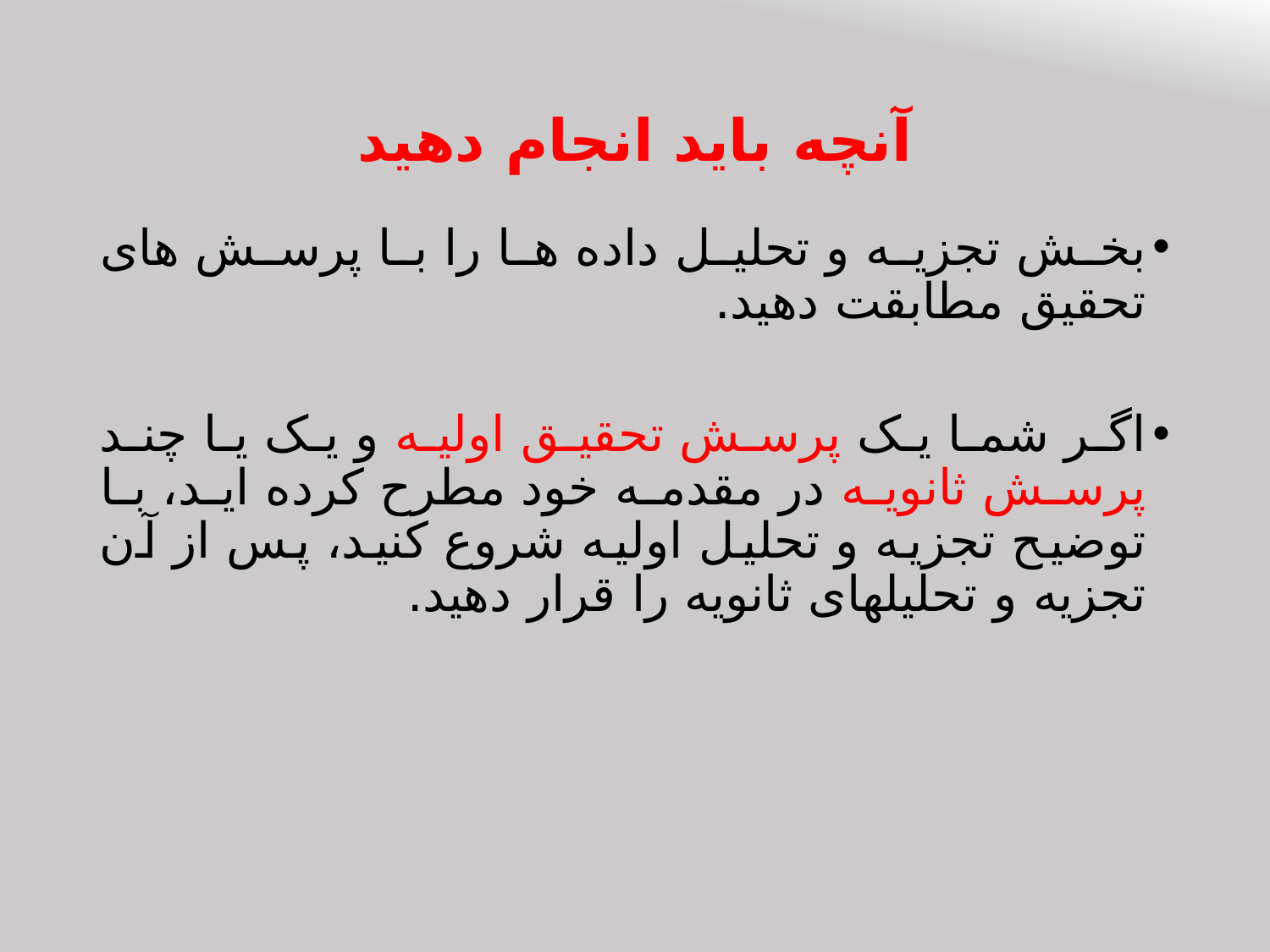

# آنچه باید انجام دهید
بخش تجزیه و تحلیل داده ها را با پرسش های تحقیق مطابقت دهید.

اگر شما یک پرسش تحقیق اولیه و یک یا چند پرسش ثانویه در مقدمه خود مطرح کرده اید، با توضیح تجزیه و تحلیل اولیه شروع کنید، پس از آن تجزیه و تحلیل‎های ثانویه را قرار دهید.